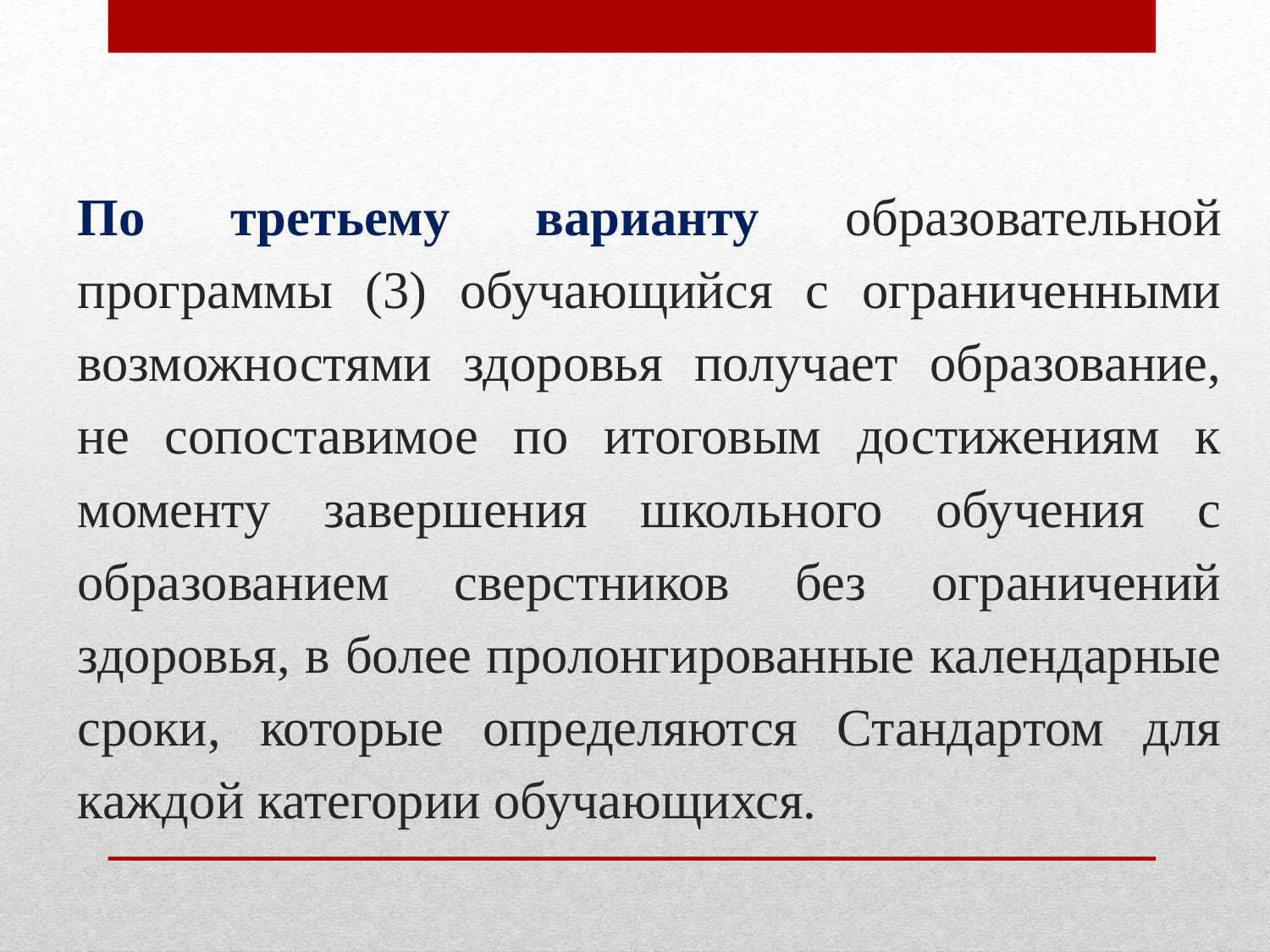

# По третьему варианту образовательной программы (3) обучающийся с ограниченными возможностями здоровья получает образование, не сопоставимое по итоговым достижениям к моменту завершения школьного обучения с образованием сверстников без ограничений здоровья, в более пролонгированные календарные сроки, которые определяются Стандартом для каждой категории обучающихся.